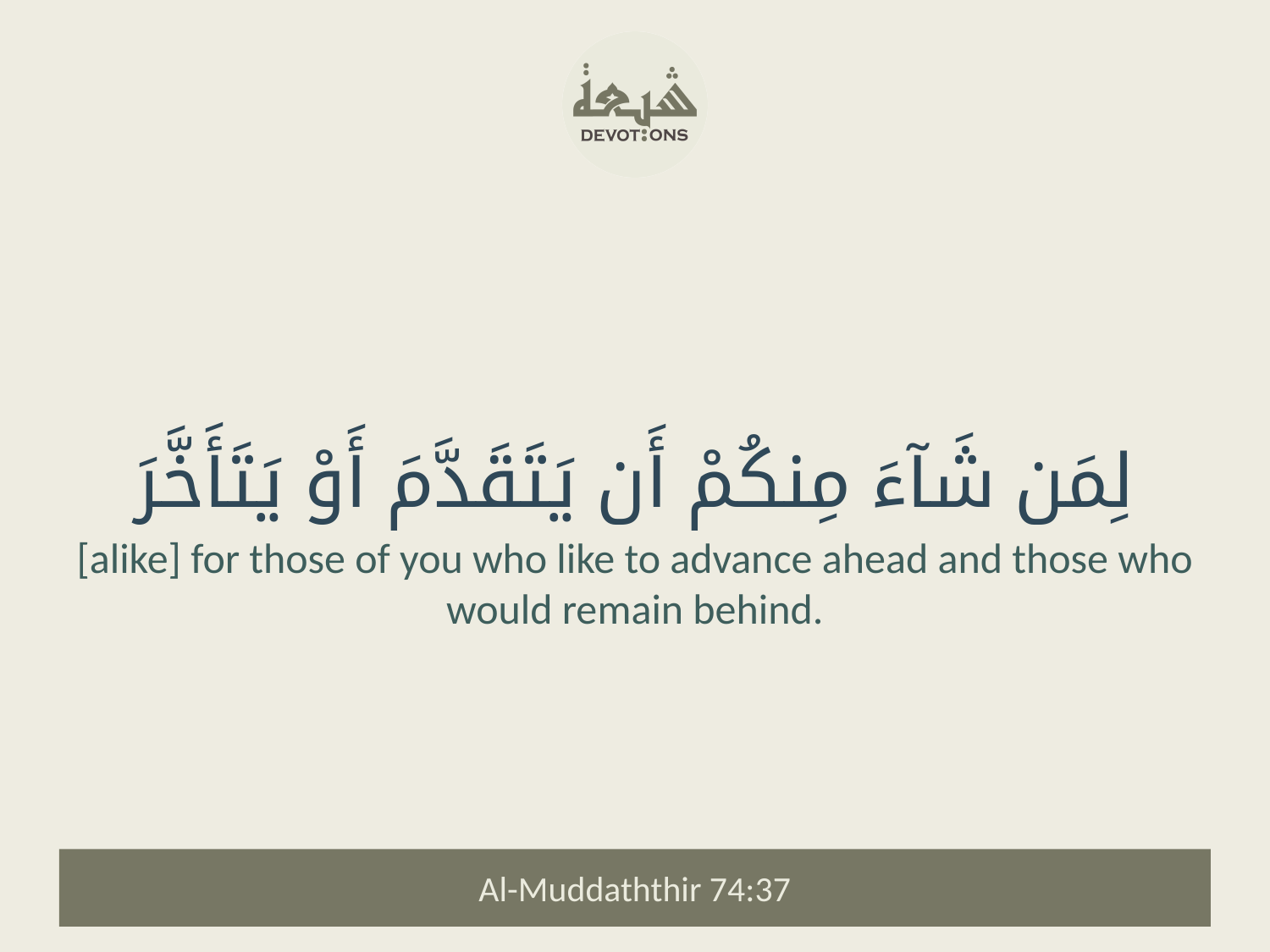

لِمَن شَآءَ مِنكُمْ أَن يَتَقَدَّمَ أَوْ يَتَأَخَّرَ
[alike] for those of you who like to advance ahead and those who would remain behind.
Al-Muddaththir 74:37